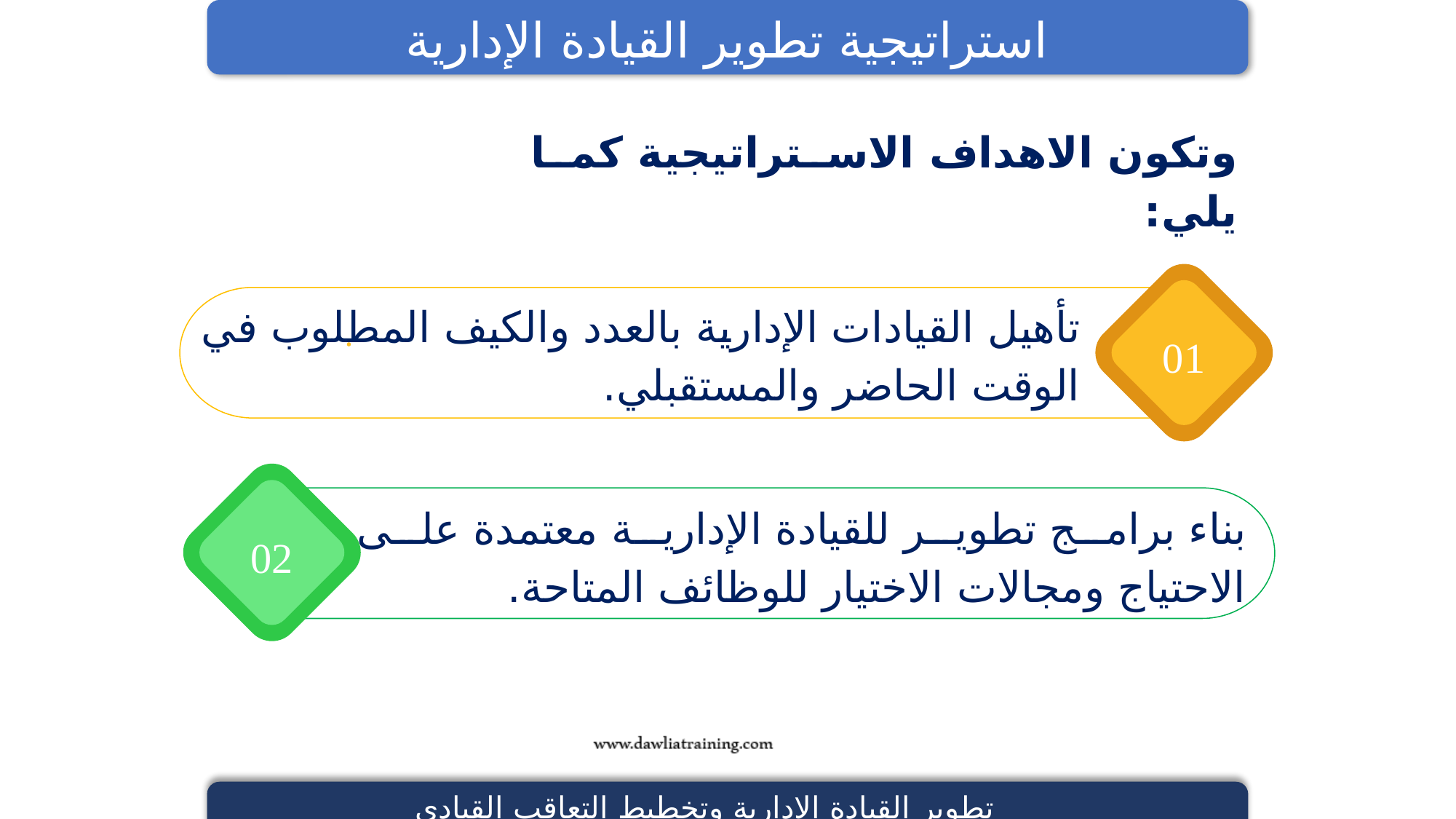

استراتيجية تطوير القيادة الإدارية
وتكون الاهداف الاستراتيجية كما يلي:

01
تأهيل القيادات الإدارية بالعدد والكيف المطلوب في الوقت الحاضر والمستقبلي.

02

بناء برامج تطوير للقيادة الإدارية معتمدة على الاحتياج ومجالات الاختيار للوظائف المتاحة.

تطوير القيادة الإدارية وتخطيط التعاقب القيادي